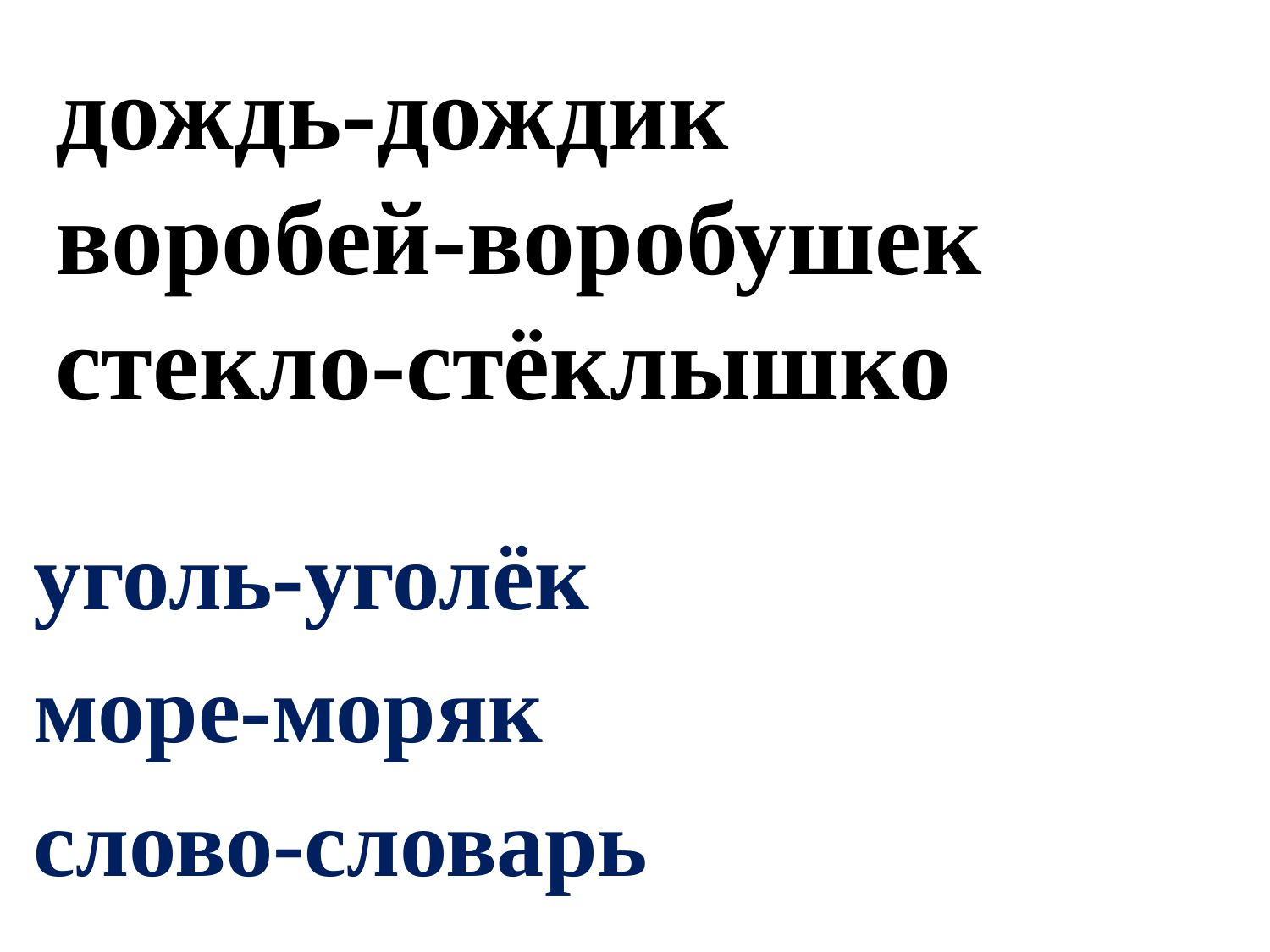

# дождь-дождик воробей-воробушек стекло-стёклышко
уголь-уголёк
море-моряк
слово-словарь